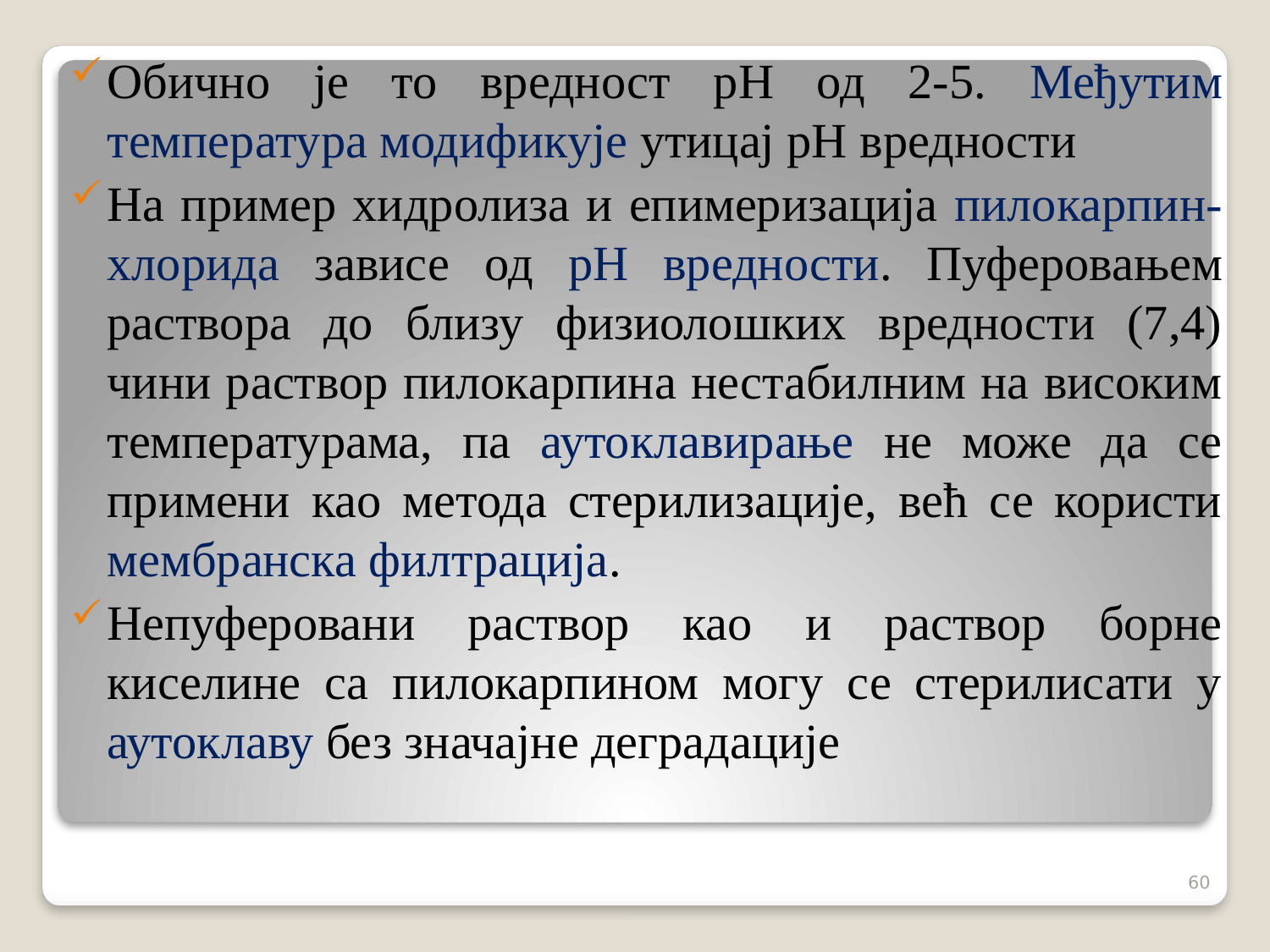

Обично је то вредност pH од 2-5. Међутим температура модификује утицај pH вредности
На пример хидролиза и епимеризација пилокарпин-хлорида зависе од pH вредности. Пуферовањем раствора до близу физиолошких вредности (7,4) чини раствор пилокарпина нестабилним на високим температурама, па аутоклавирање не може да се примени као метода стерилизације, већ се користи мембранска филтрација.
Непуферовани раствор као и раствор борне киселине са пилокарпином могу се стерилисати у аутоклаву без значајне деградације
60